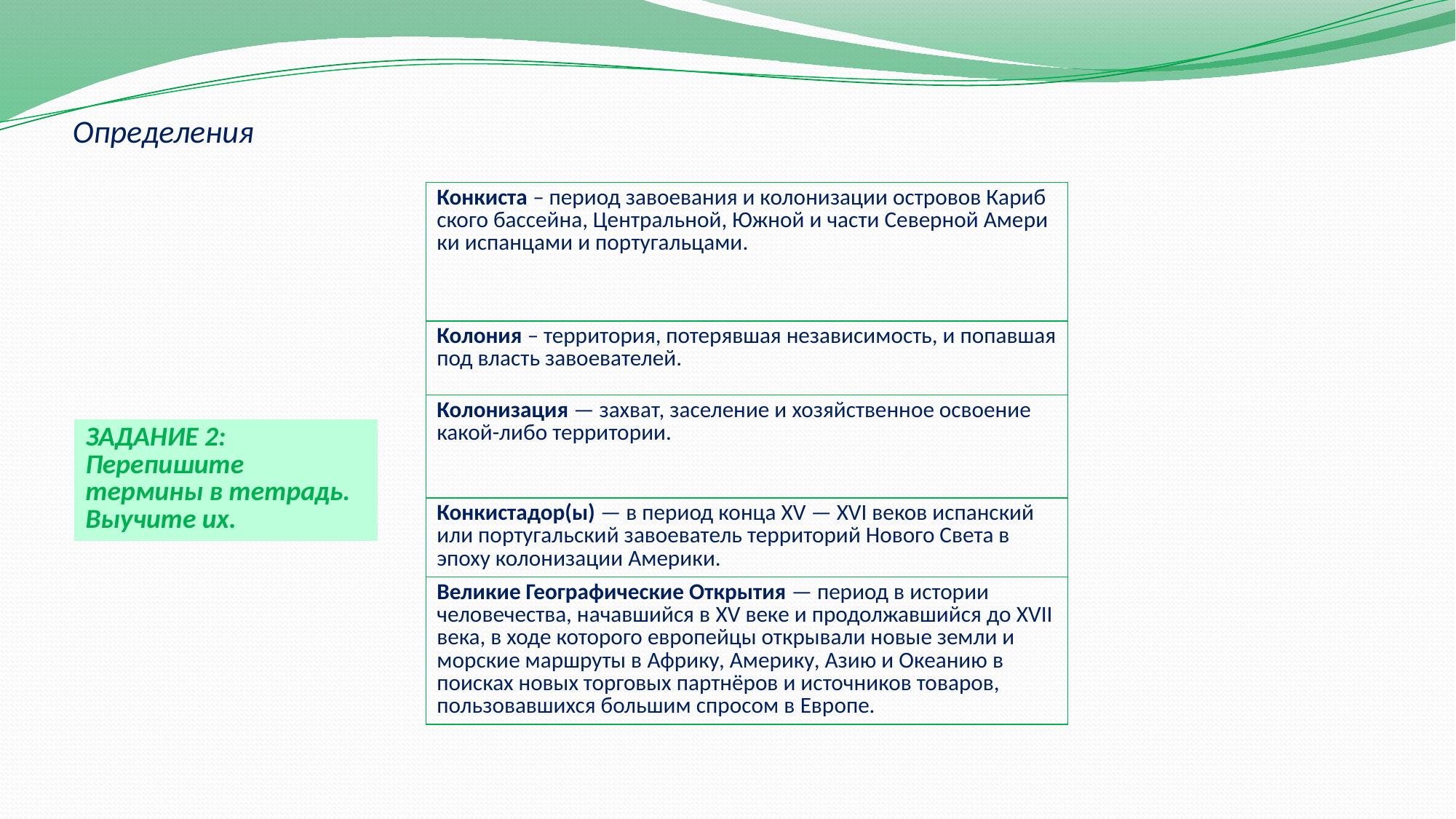

# Определения
| Конкиста – пе­ри­од за­вое­ва­ния и ко­ло­ни­за­ции ост­ро­вов Ка­риб­ско­го бас­сей­на, Цен­траль­ной, Юж­ной и час­ти Северной Аме­ри­ки ис­пан­ца­ми и пор­ту­галь­ца­ми. |
| --- |
| Колония – территория, потерявшая независимость, и попавшая под власть завоевателей. |
| Колонизация — захват, заселение и хозяйственное освоение какой-либо территории. |
| Конкистадор(ы) — в период конца XV — XVI веков испанский или португальский завоеватель территорий Нового Света в эпоху колонизации Америки. |
| Великие Географические Открытия — период в истории человечества, начавшийся в XV веке и продолжавшийся до XVII века, в ходе которого европейцы открывали новые земли и морские маршруты в Африку, Америку, Азию и Океанию в поисках новых торговых партнёров и источников товаров, пользовавшихся большим спросом в Европе. |
| ЗАДАНИЕ 2: Перепишите термины в тетрадь. Выучите их. |
| --- |